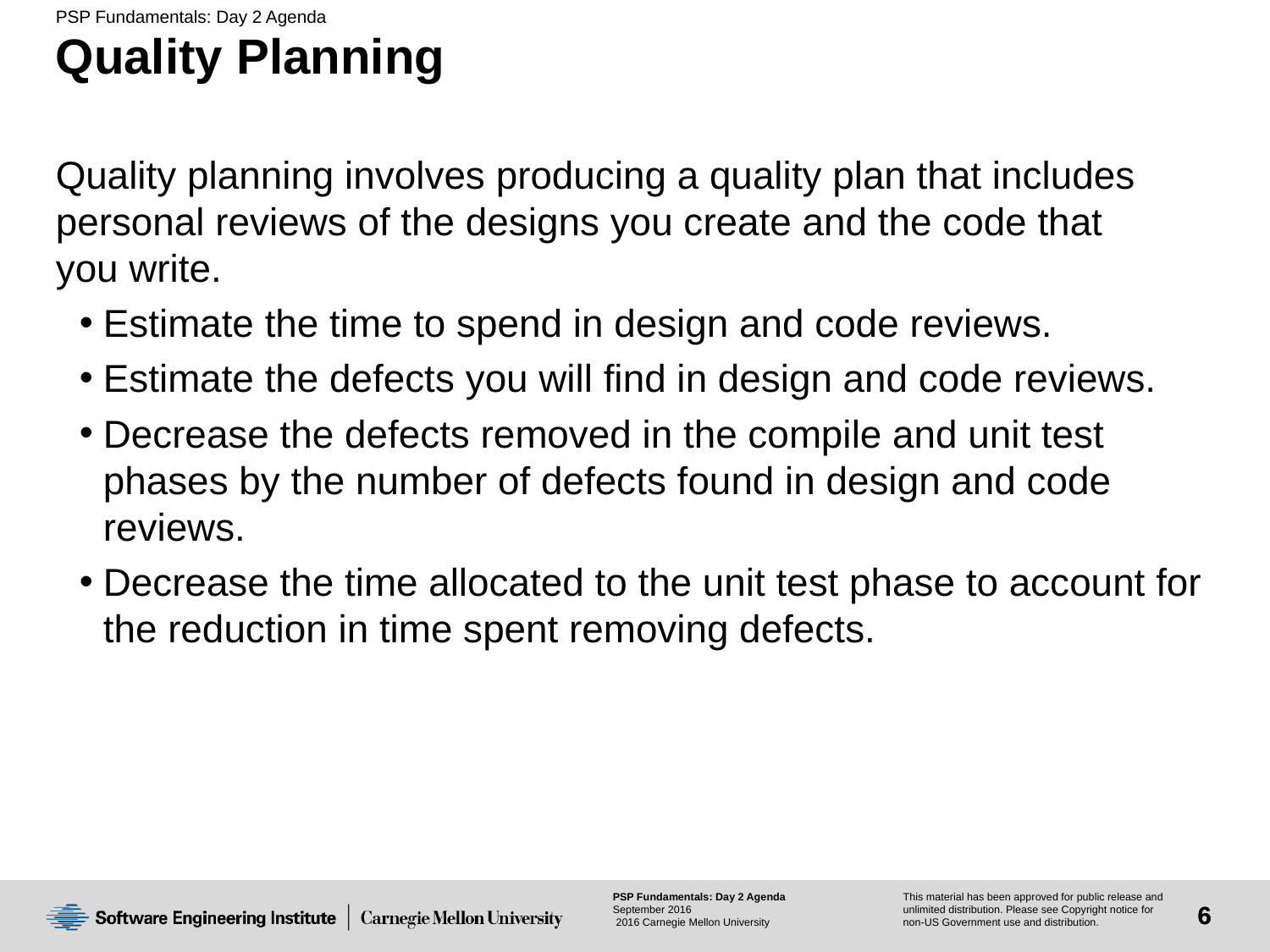

# Quality Planning
Quality planning involves producing a quality plan that includes personal reviews of the designs you create and the code that
you write.
Estimate the time to spend in design and code reviews.
Estimate the defects you will find in design and code reviews.
Decrease the defects removed in the compile and unit test phases by the number of defects found in design and code reviews.
Decrease the time allocated to the unit test phase to account for the reduction in time spent removing defects.